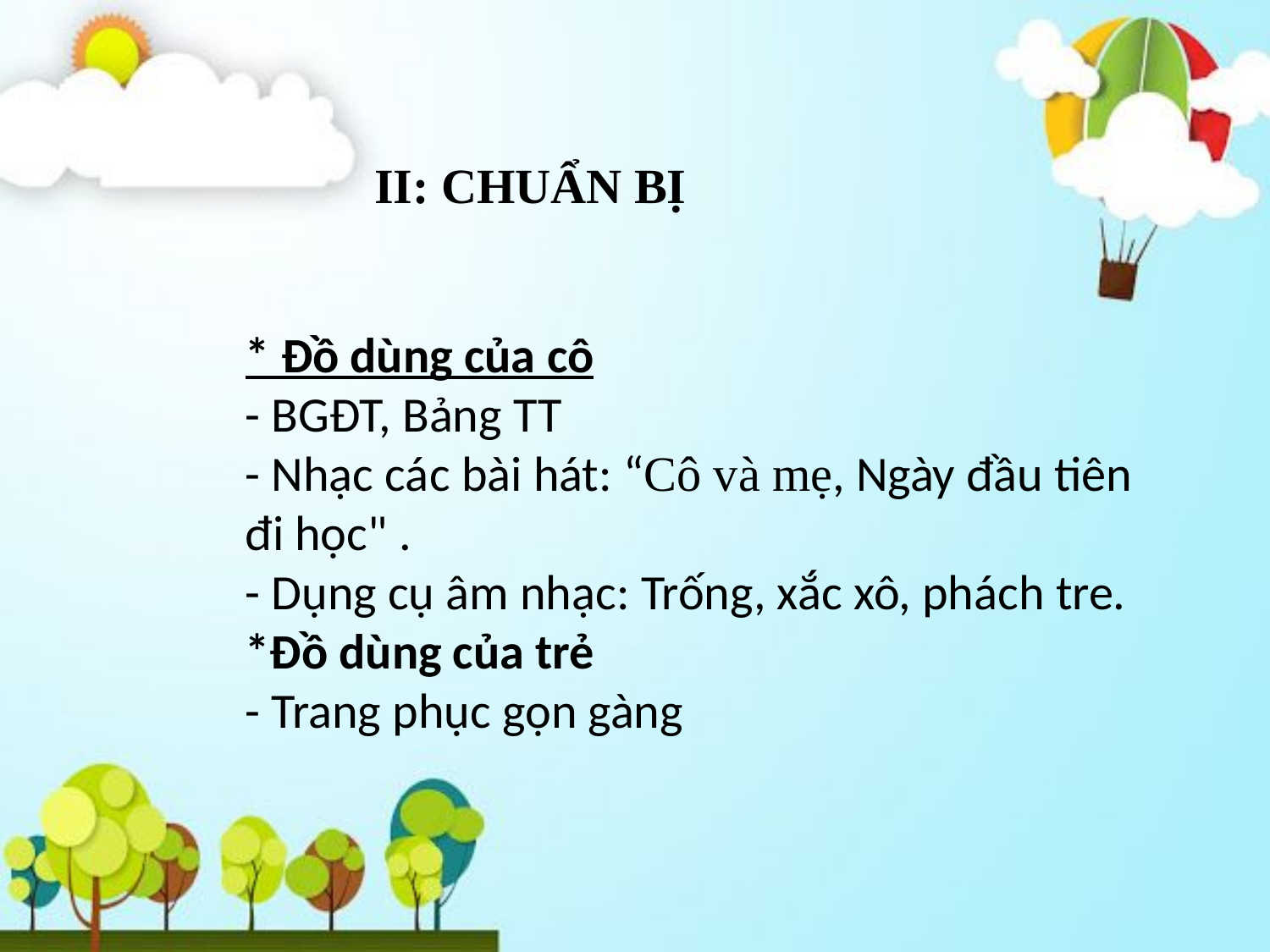

II: CHUẨN BỊ
* Đồ dùng của cô
- BGĐT, Bảng TT
- Nhạc các bài hát: “Cô và mẹ, Ngày đầu tiên đi học" .
- Dụng cụ âm nhạc: Trống, xắc xô, phách tre.
*Đồ dùng của trẻ
- Trang phục gọn gàng